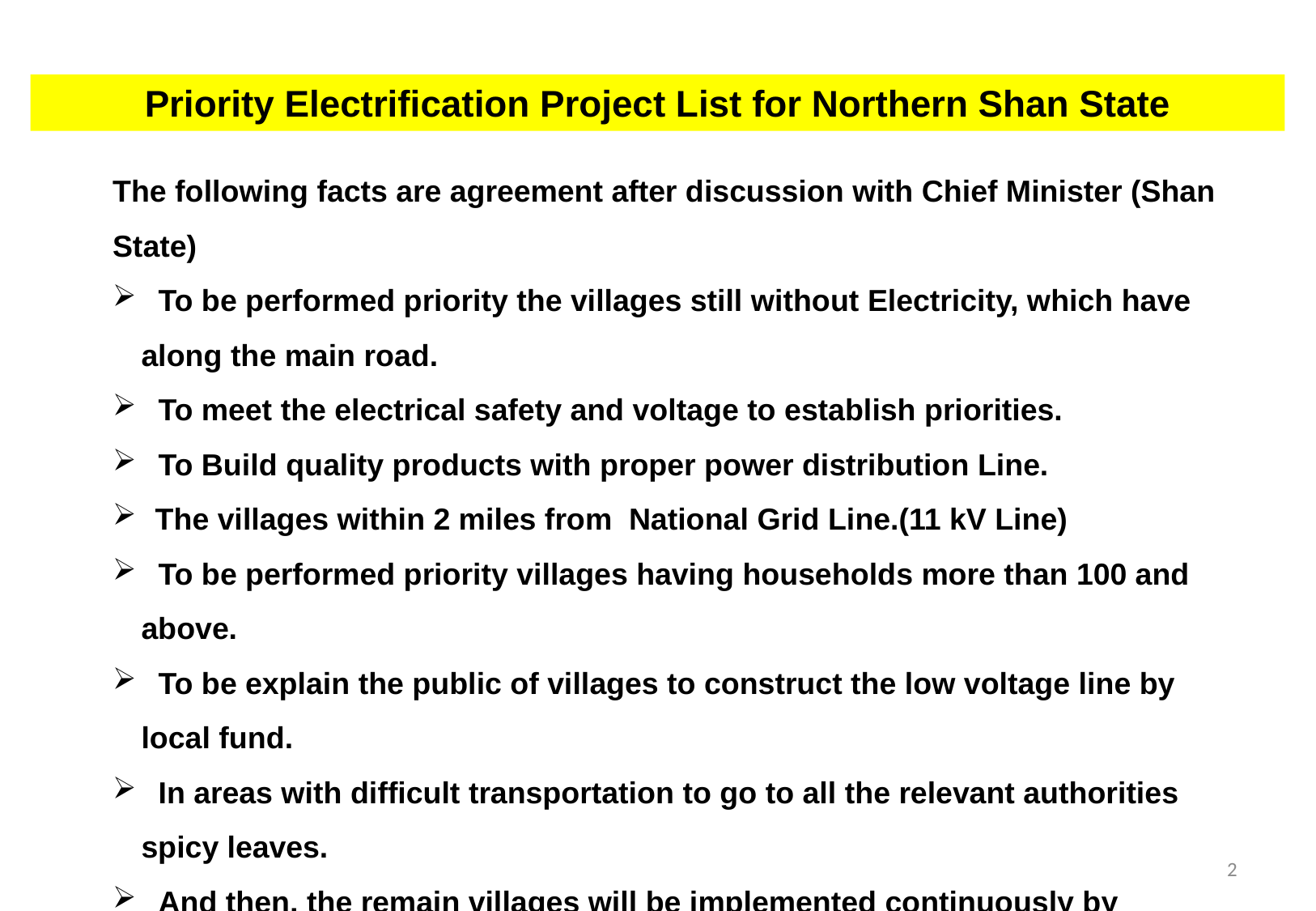

Priority Electrification Project List for Northern Shan State
The following facts are agreement after discussion with Chief Minister (Shan State)
  To be performed priority the villages still without Electricity, which have along the main road.
  To meet the electrical safety and voltage to establish priorities.
  To Build quality products with proper power distribution Line.
  The villages within 2 miles from  National Grid Line.(11 kV Line)
  To be performed priority villages having households more than 100 and above.
  To be explain the public of villages to construct the low voltage line by local fund.
  In areas with difficult transportation to go to all the relevant authorities spicy leaves.
  And then, the remain villages will be implemented continuously by National Electrification Plan.
  ESE (Northern Shan State) will implement the work done under management MOEP coordination
      especially with local Government.
2